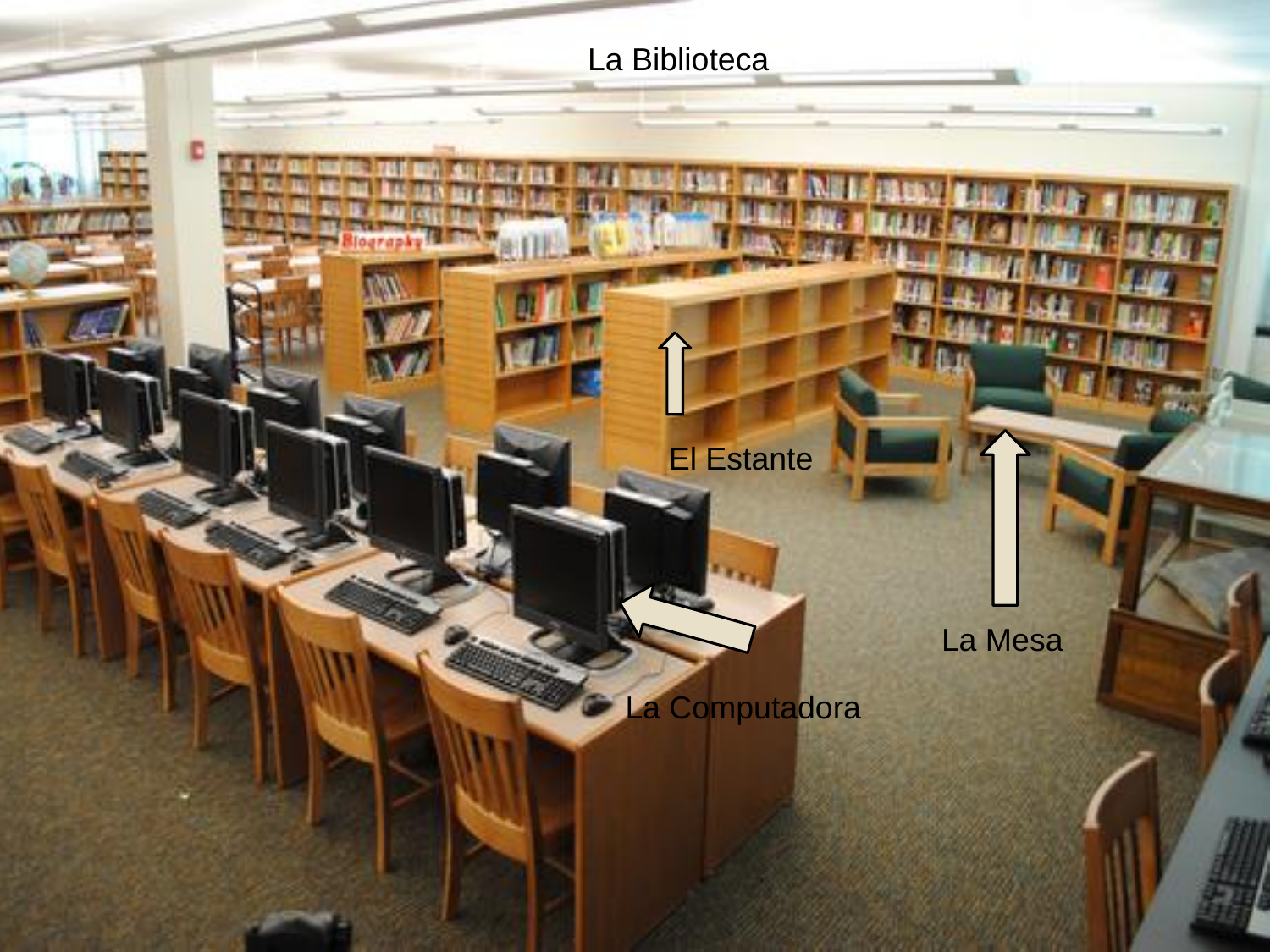

La Biblioteca

El Estante

La Mesa
La Computadora